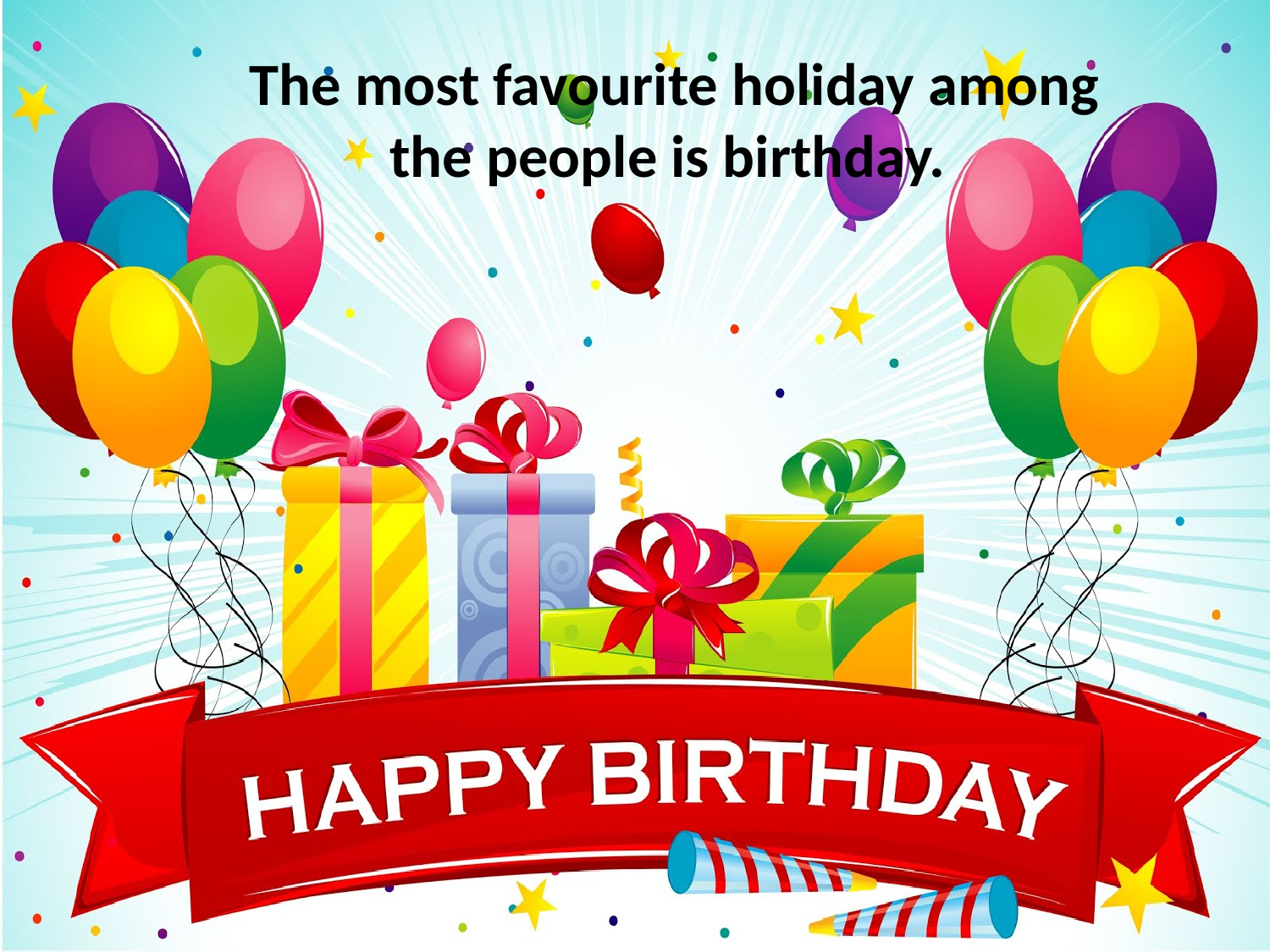

# The most favourite holiday among the people is birthday.